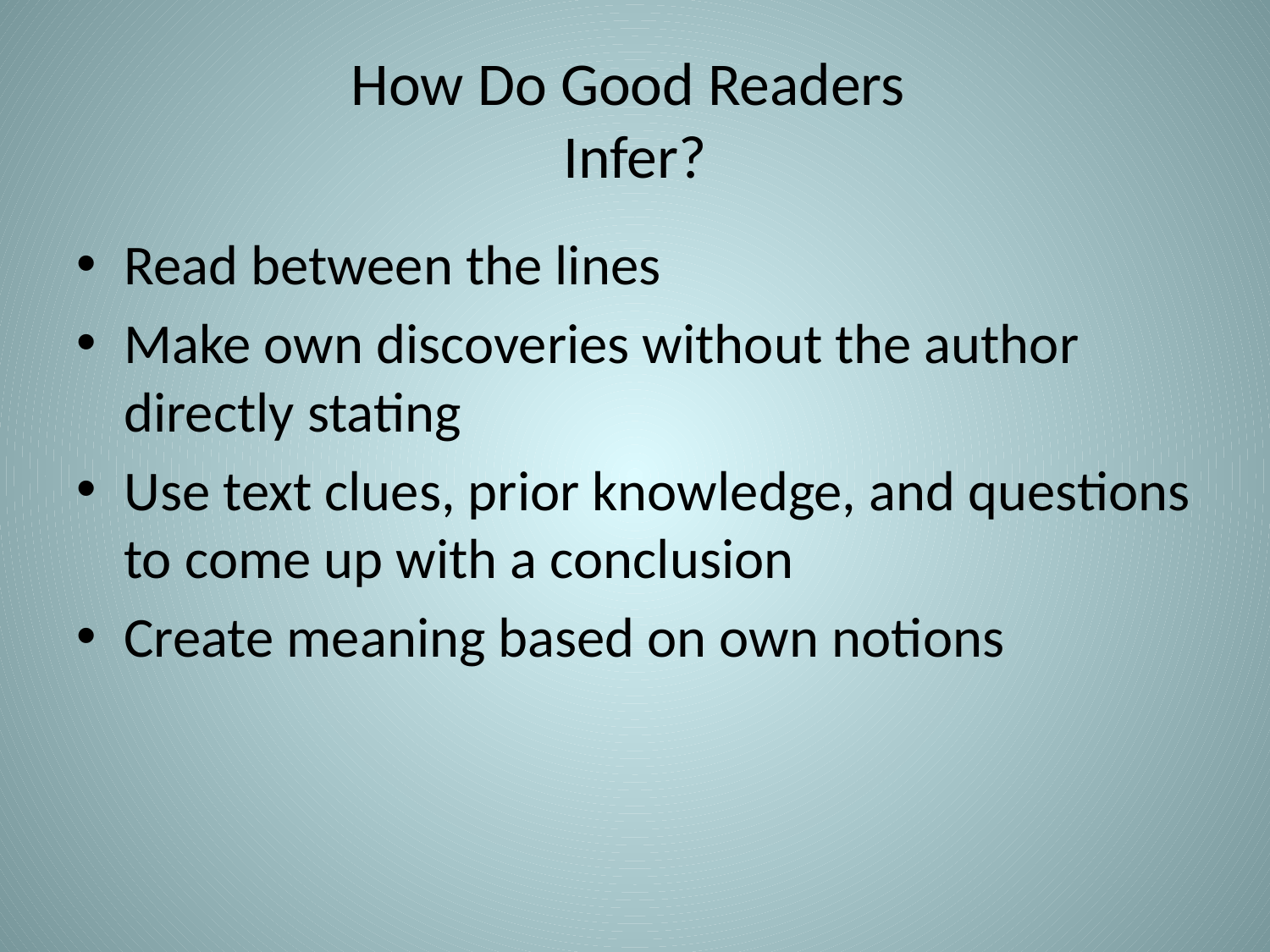

# How Do Good Readers Infer?
Read between the lines
Make own discoveries without the author directly stating
Use text clues, prior knowledge, and questions to come up with a conclusion
Create meaning based on own notions